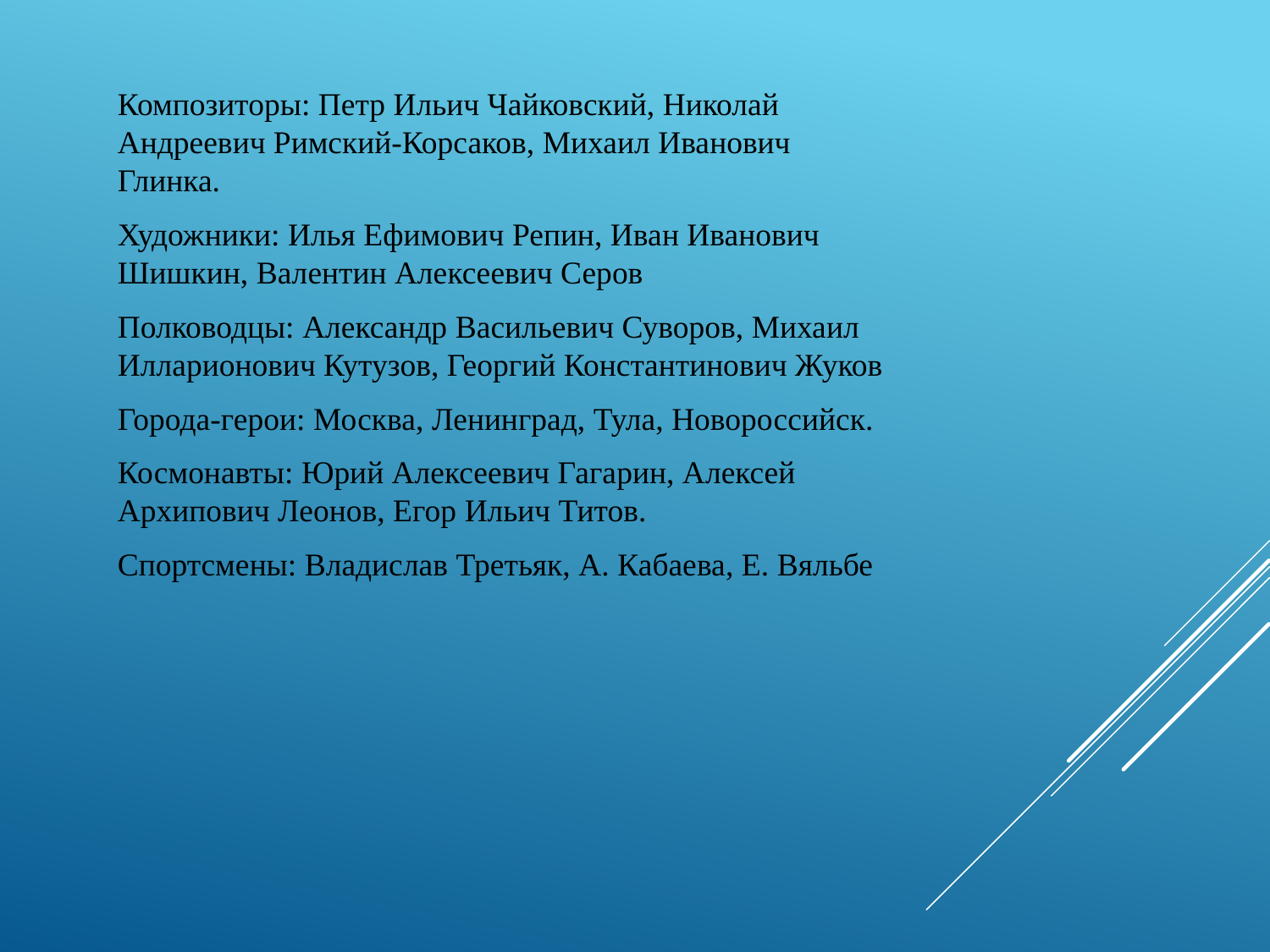

Композиторы: Петр Ильич Чайковский, Николай Андреевич Римский-Корсаков, Михаил Иванович Глинка.
Художники: Илья Ефимович Репин, Иван Иванович Шишкин, Валентин Алексеевич Серов
Полководцы: Александр Васильевич Суворов, Михаил Илларионович Кутузов, Георгий Константинович Жуков
Города-герои: Москва, Ленинград, Тула, Новороссийск.
Космонавты: Юрий Алексеевич Гагарин, Алексей Архипович Леонов, Егор Ильич Титов.
Спортсмены: Владислав Третьяк, А. Кабаева, Е. Вяльбе